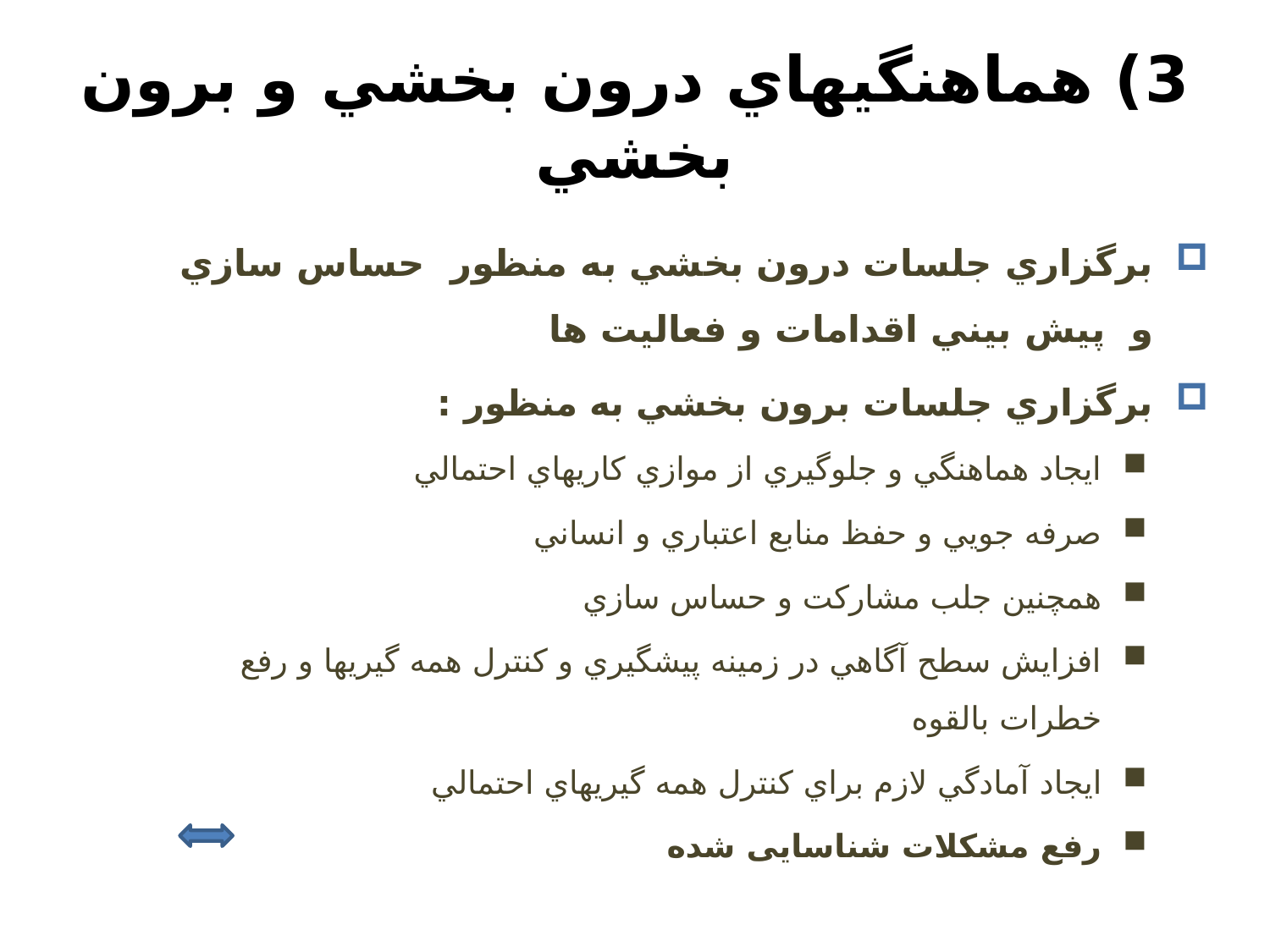

# 3) هماهنگيهاي درون بخشي و برون بخشي
برگزاري جلسات درون بخشي به منظور  حساس سازي و  پيش بيني اقدامات و فعاليت ها
برگزاري جلسات برون بخشي به منظور :
ايجاد هماهنگي و جلوگيري از موازي كاريهاي احتمالي
صرفه جويي و حفظ منابع اعتباري و انساني
همچنين جلب مشاركت و حساس سازي
افزايش سطح آگاهي در زمينه پيشگيري و کنترل همه گيريها و رفع خطرات بالقوه
ایجاد آمادگي لازم براي کنترل همه گيريهاي احتمالي
رفع مشکلات شناسایی شده